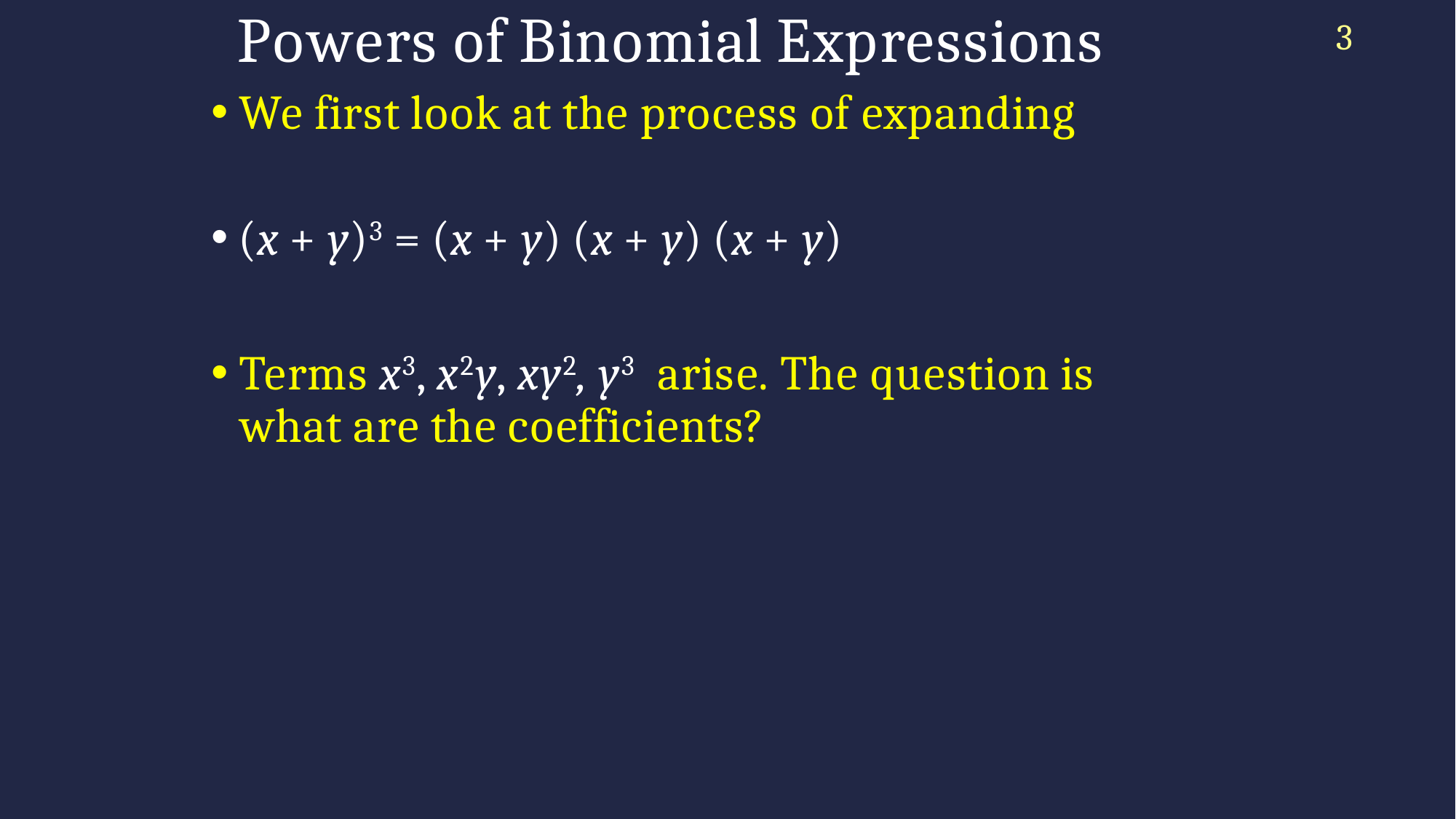

# Powers of Binomial Expressions
3
We first look at the process of expanding
(x + y)3 = (x + y) (x + y) (x + y)

Terms x3, x2y, xy2, y3  arise. The question is what are the coefficients?